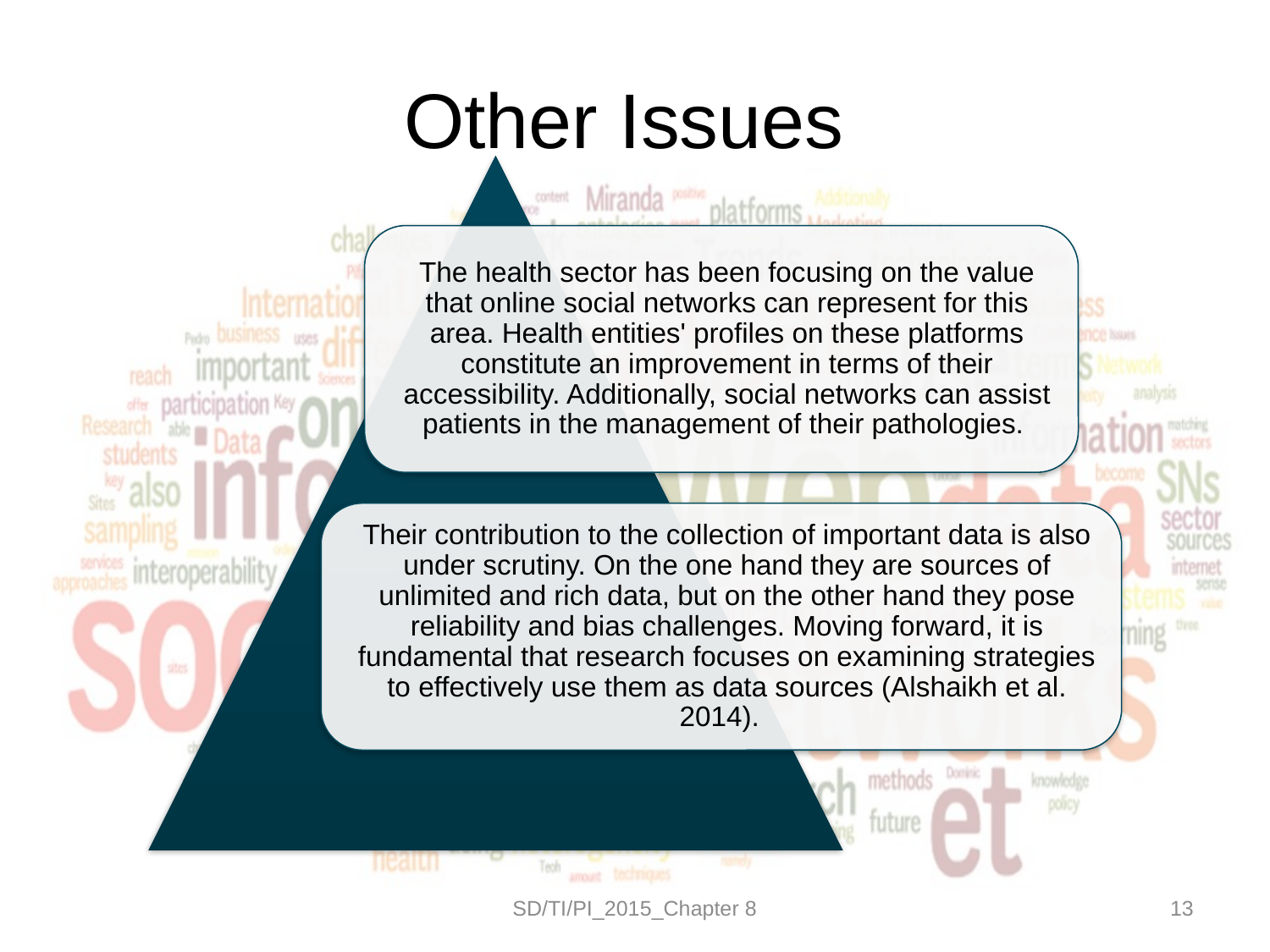

# Other Issues
The health sector has been focusing on the value that online social networks can represent for this area. Health entities' profiles on these platforms constitute an improvement in terms of their accessibility. Additionally, social networks can assist patients in the management of their pathologies.
Their contribution to the collection of important data is also under scrutiny. On the one hand they are sources of unlimited and rich data, but on the other hand they pose reliability and bias challenges. Moving forward, it is fundamental that research focuses on examining strategies to effectively use them as data sources (Alshaikh et al. 2014).
SD/TI/PI_2015_Chapter 8
13